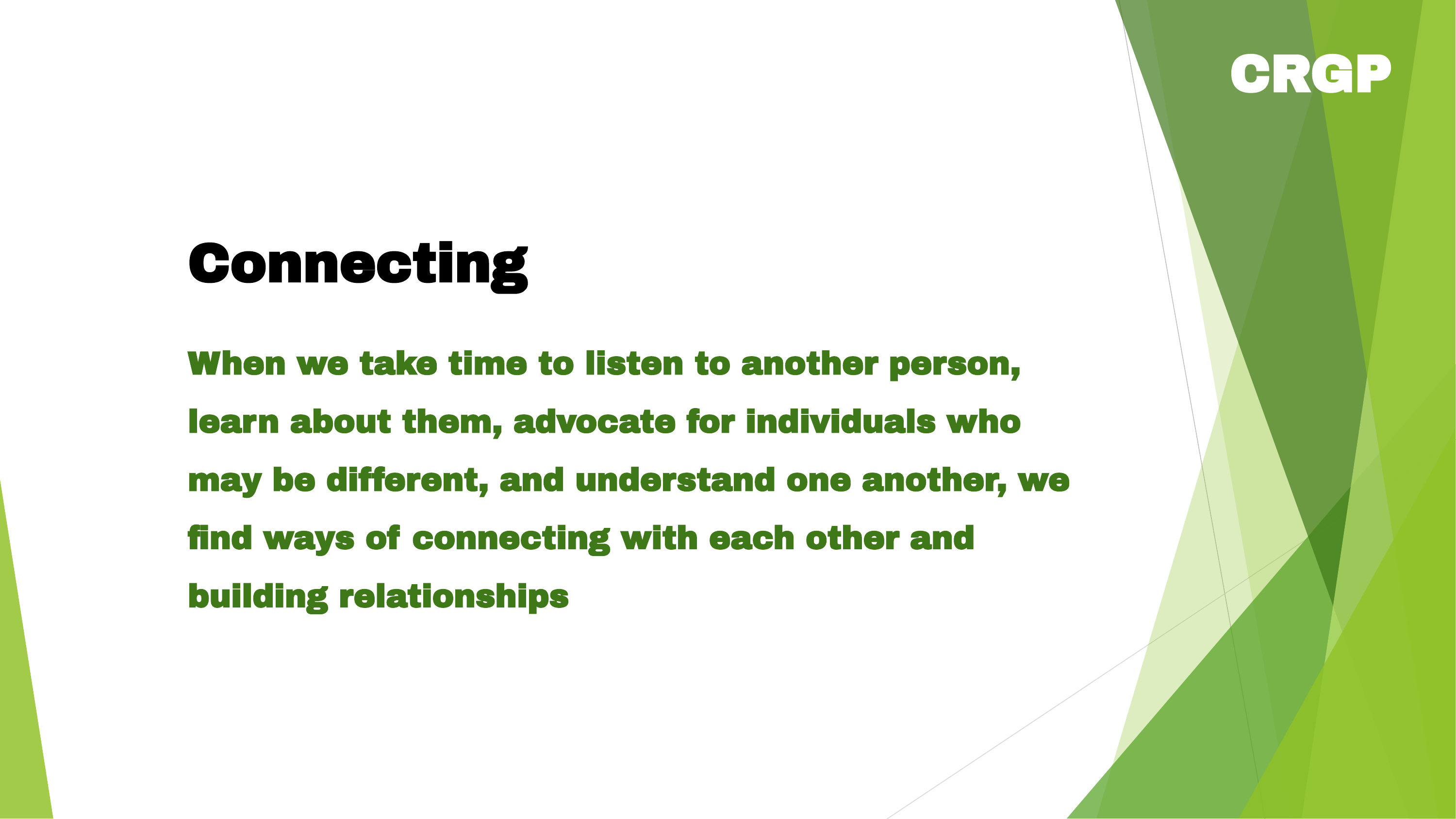

CRGP
Connecting
When we take time to listen to another person, learn about them, advocate for individuals who may be different, and understand one another, we find ways of connecting with each other and building relationships